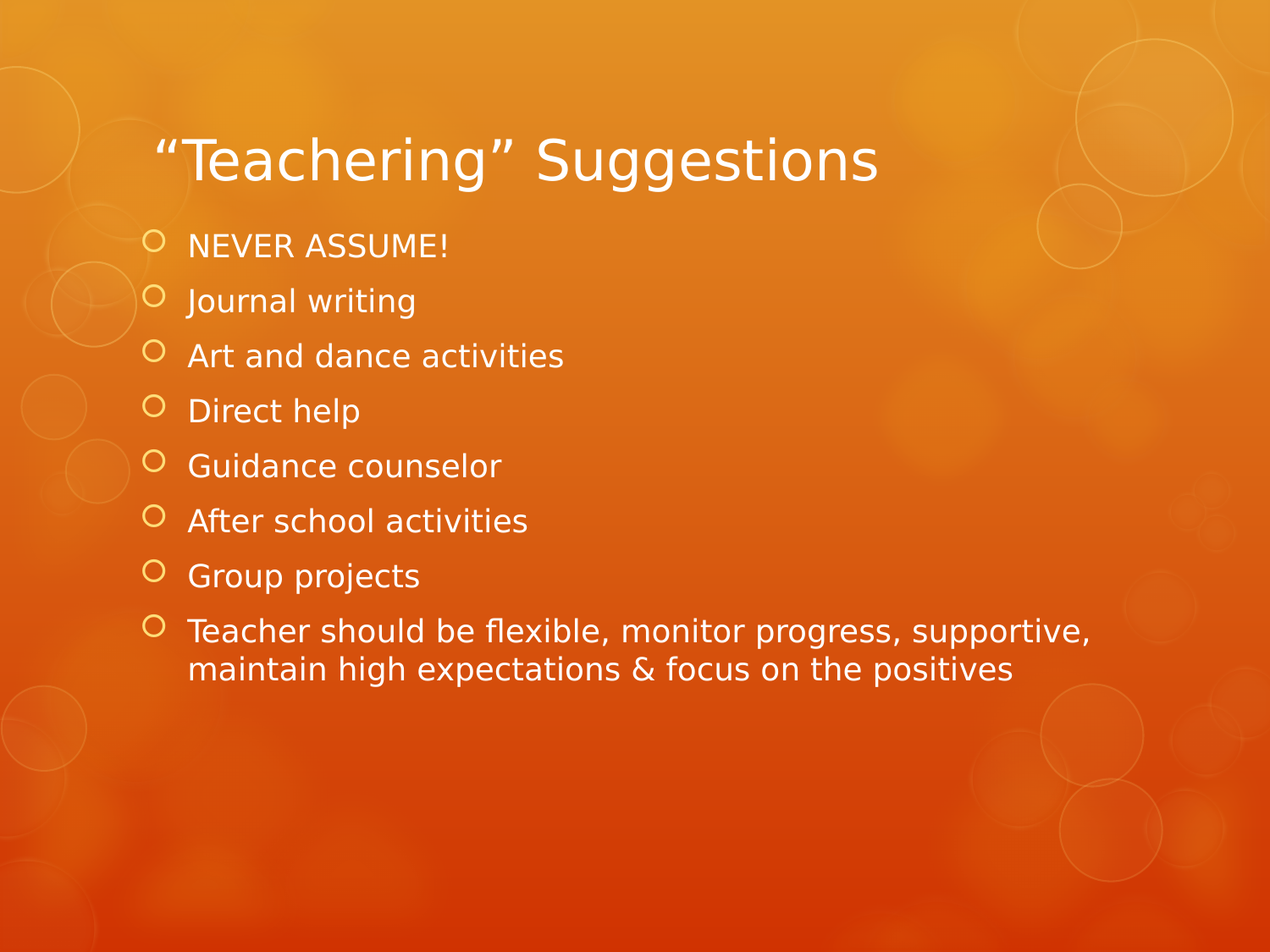

# “Teachering” Suggestions

NEVER ASSUME!
Journal writing
Art and dance activities
Direct help
Guidance counselor
After school activities
Group projects
Teacher should be flexible, monitor progress, supportive, maintain high expectations & focus on the positives